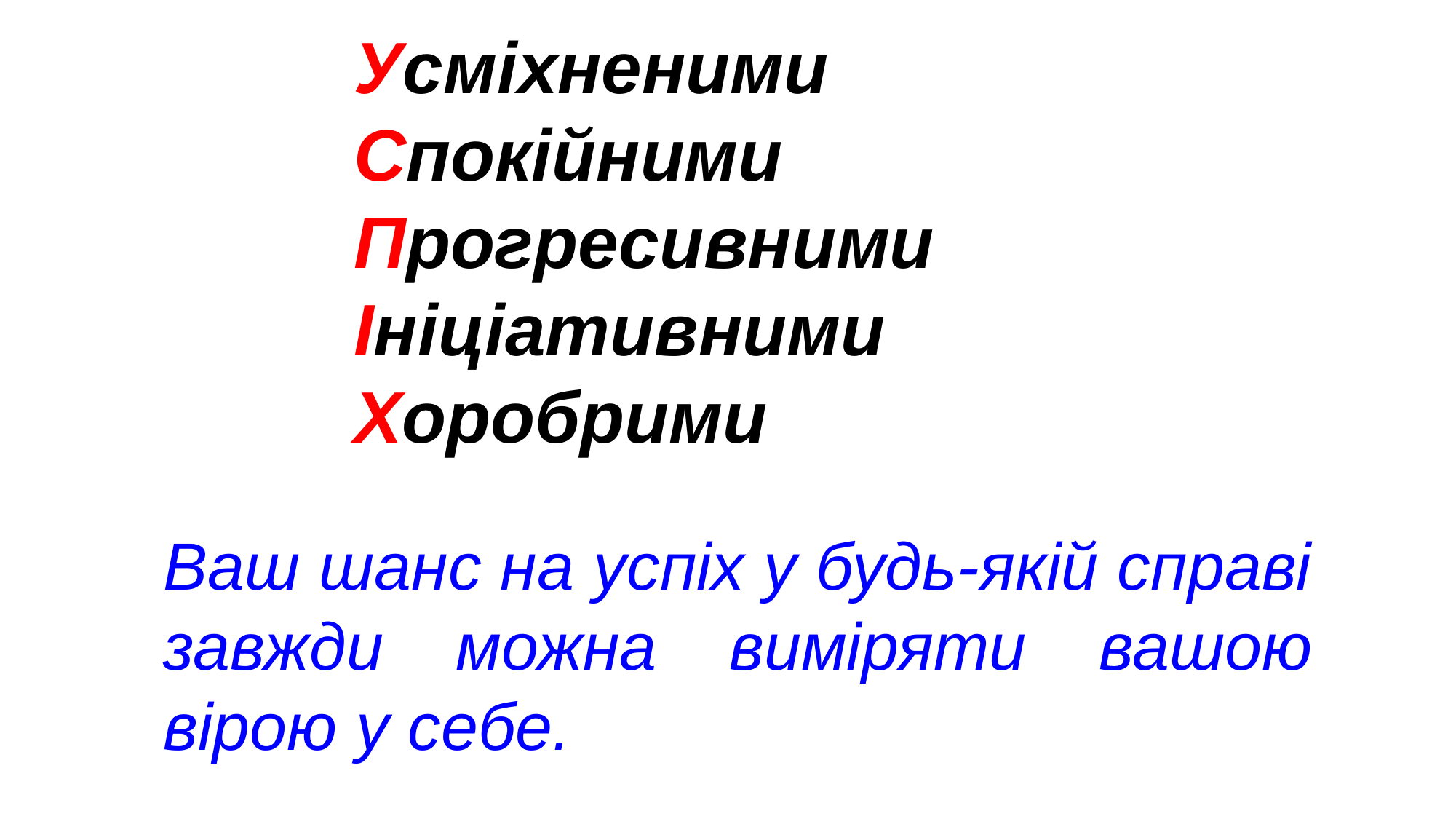

Усміхненими
Спокійними
Прогресивними
Ініціативними
Хоробрими
Ваш шанс на успіх у будь-якій справі завжди можна виміряти вашою вірою у себе.